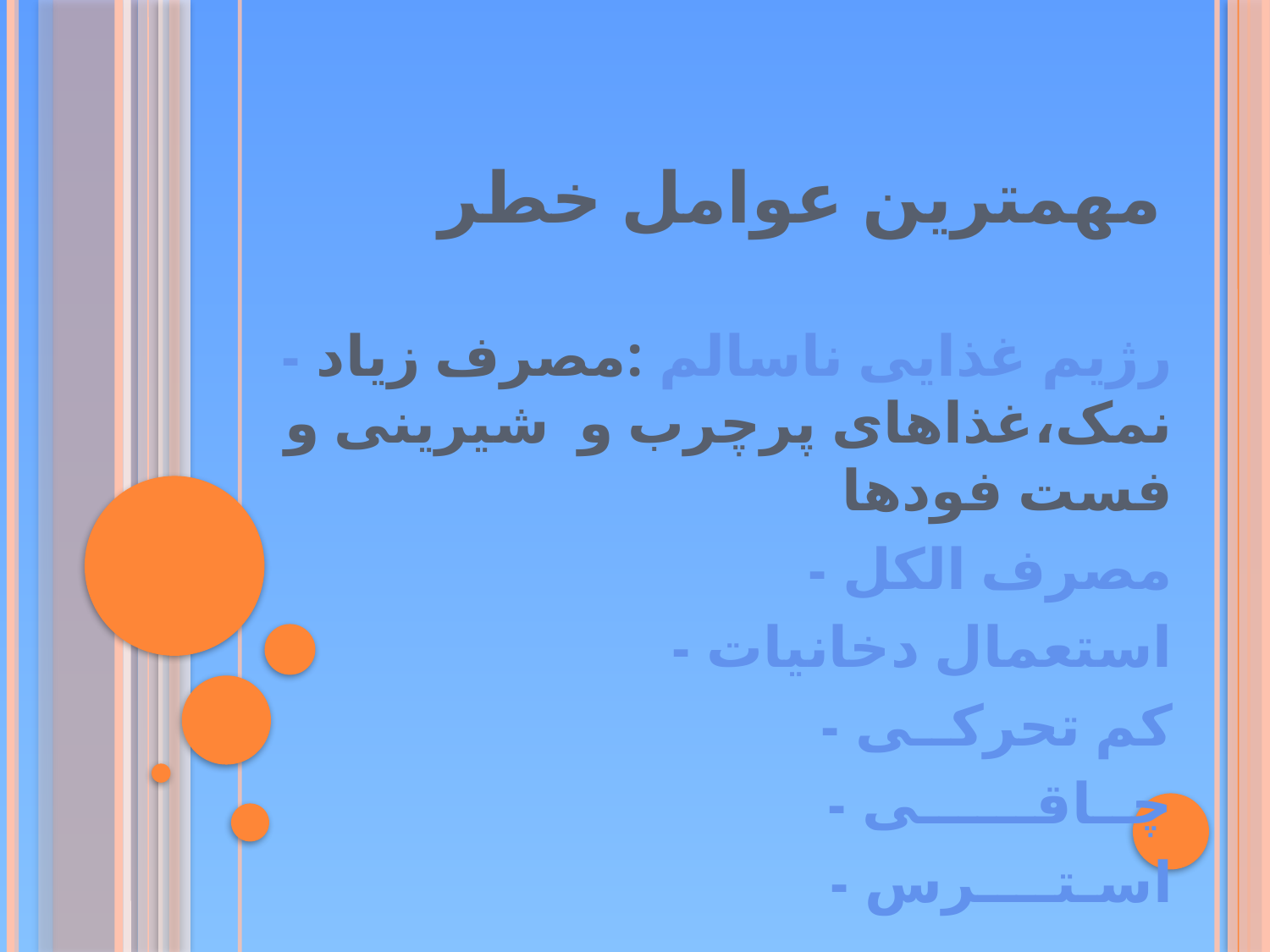

# مهمترین عوامل خطر

- رژیم غذایی ناسالم :مصرف زیاد نمک،غذاهای پرچرب و  شیرینی و فست فودها
- مصرف الکل
- استعمال دخانیات
- کم تحرکــی
- چــاقــــــی
- اسـتــــرس